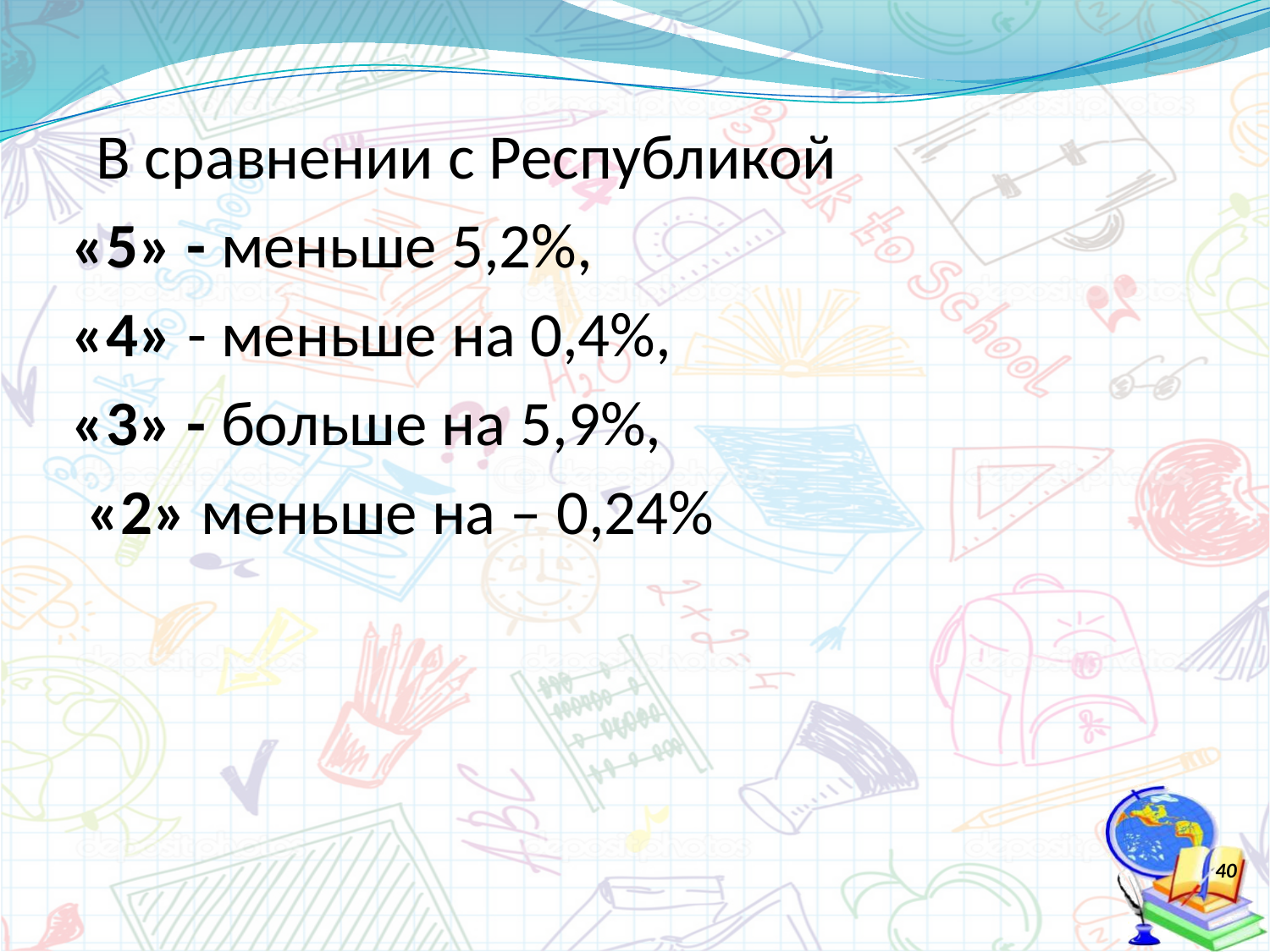

#
  В сравнении с Республикой
«5» - меньше 5,2%,
«4» - меньше на 0,4%,
«3» - больше на 5,9%,
 «2» меньше на – 0,24%
40